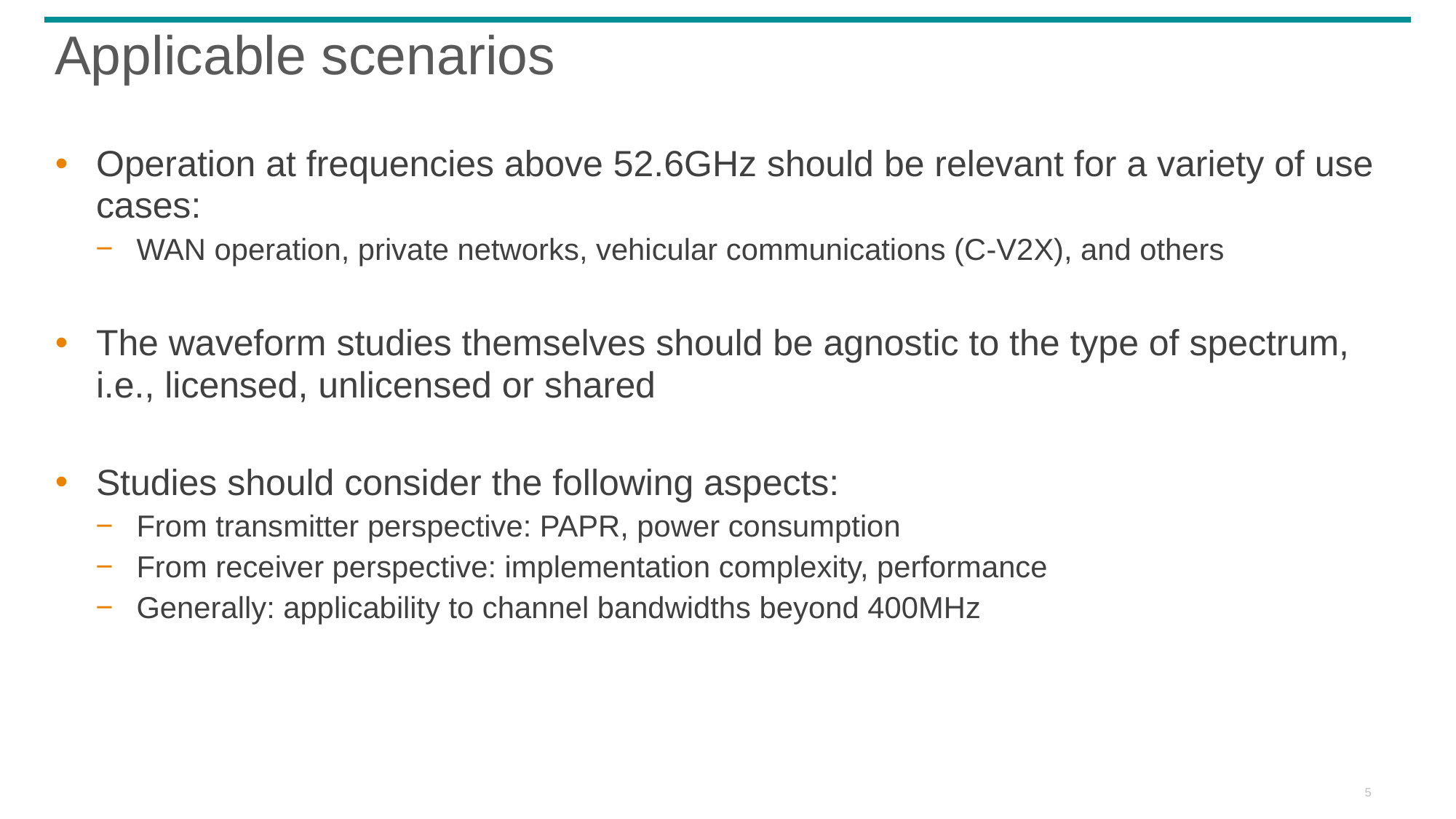

# Applicable scenarios

Operation at frequencies above 52.6GHz should be relevant for a variety of use cases:
WAN operation, private networks, vehicular communications (C-V2X), and others

The waveform studies themselves should be agnostic to the type of spectrum, i.e., licensed, unlicensed or shared

Studies should consider the following aspects:
From transmitter perspective: PAPR, power consumption
From receiver perspective: implementation complexity, performance
Generally: applicability to channel bandwidths beyond 400MHz